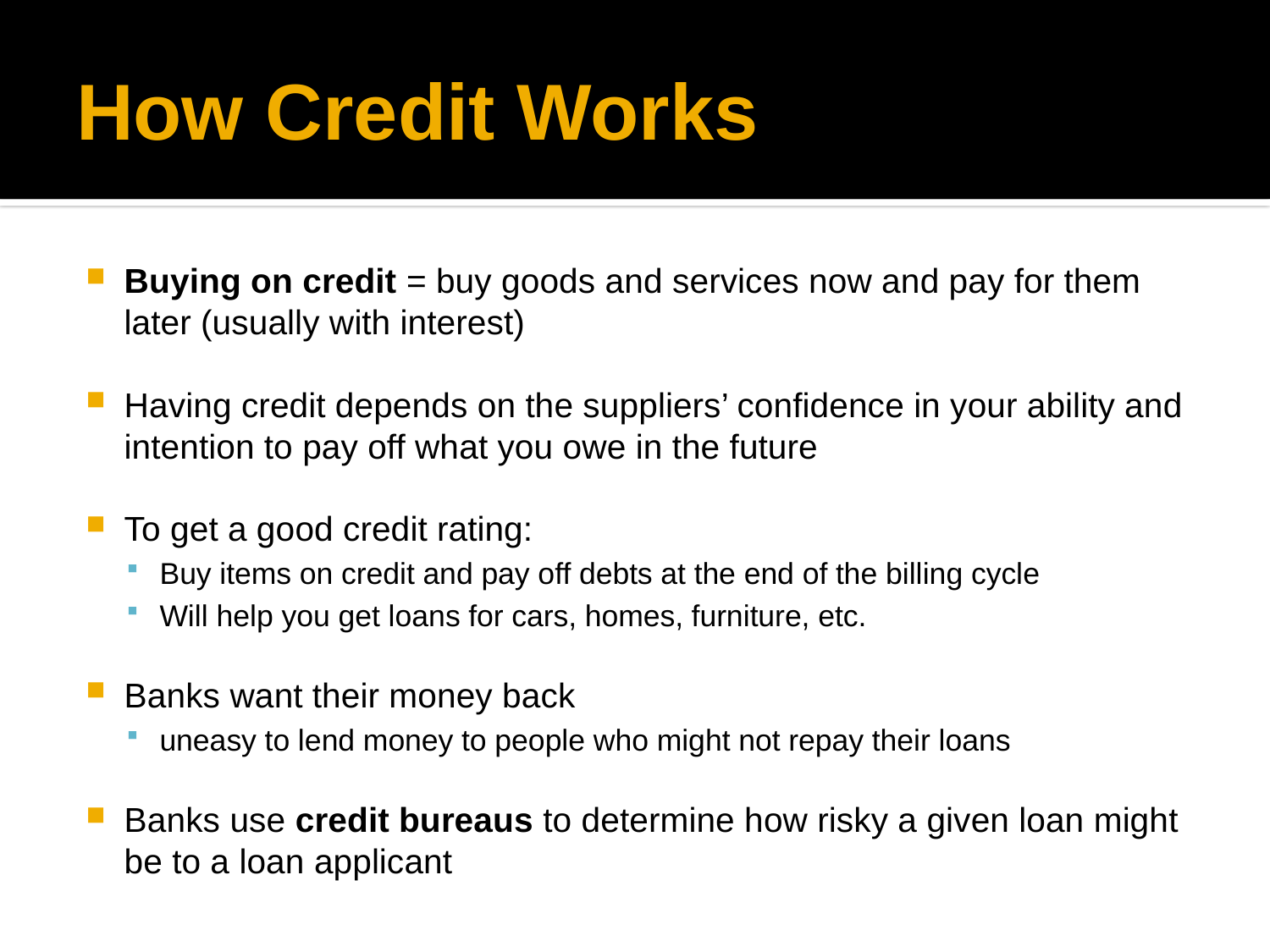

# How Credit Works
Buying on credit = buy goods and services now and pay for them later (usually with interest)

Having credit depends on the suppliers’ confidence in your ability and intention to pay off what you owe in the future

To get a good credit rating:
Buy items on credit and pay off debts at the end of the billing cycle
Will help you get loans for cars, homes, furniture, etc.

Banks want their money back
uneasy to lend money to people who might not repay their loans

Banks use credit bureaus to determine how risky a given loan might be to a loan applicant